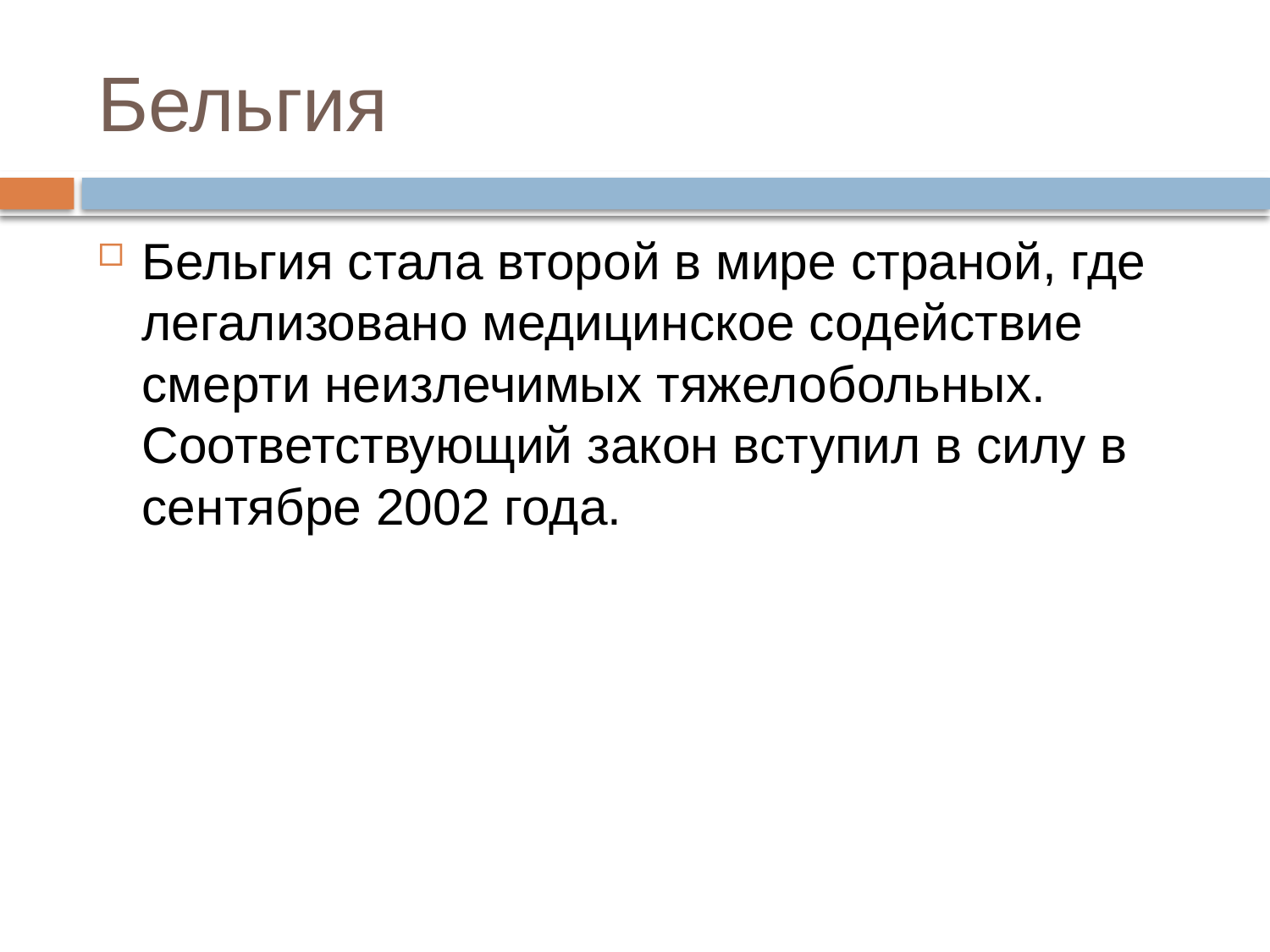

# Бельгия
Бельгия стала второй в мире страной, где легализовано медицинское содействие смерти неизлечимых тяжелобольных. Соответствующий закон вступил в силу в сентябре 2002 года.